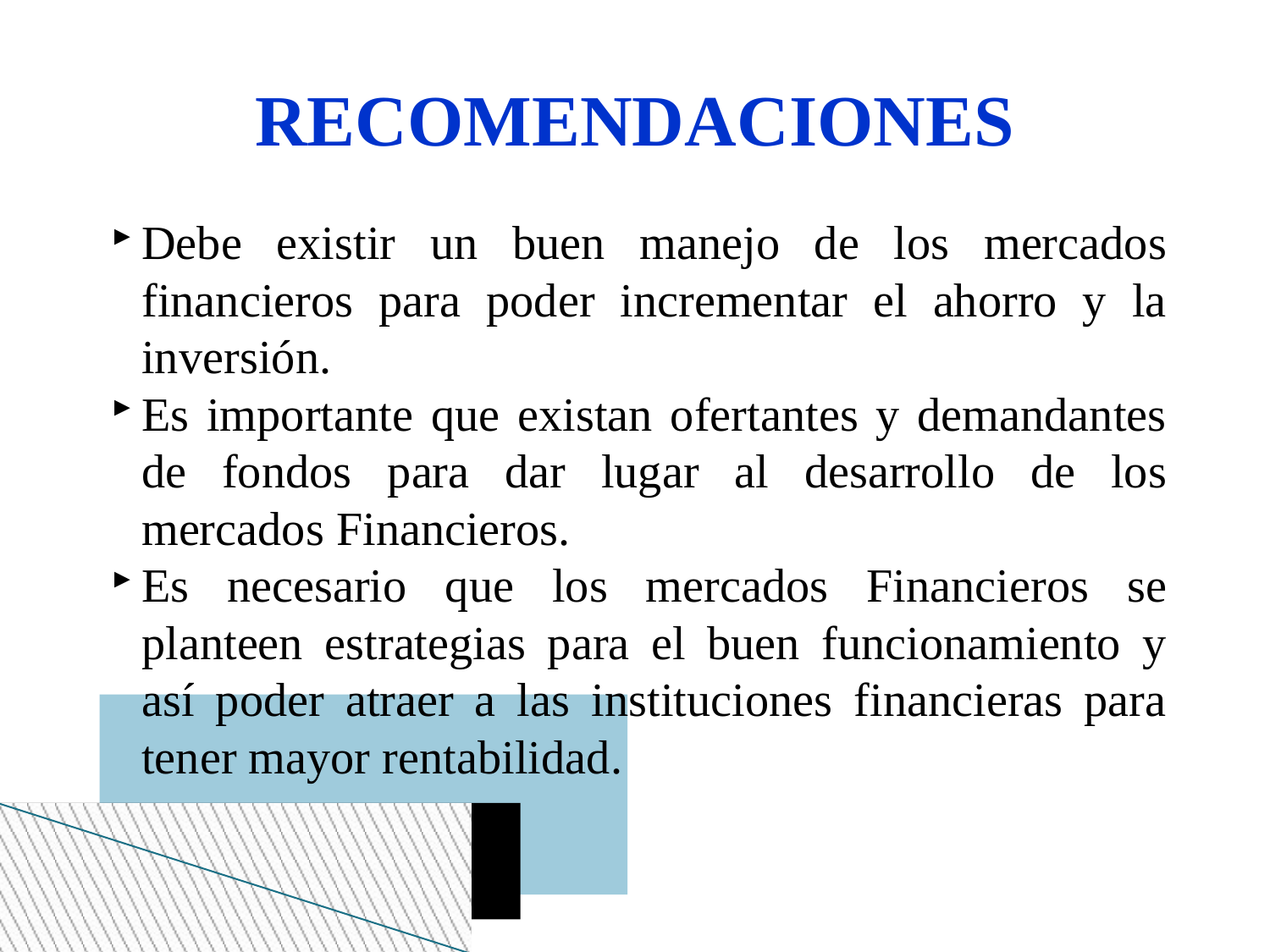

RECOMENDACIONES
Debe existir un buen manejo de los mercados financieros para poder incrementar el ahorro y la inversión.
Es importante que existan ofertantes y demandantes de fondos para dar lugar al desarrollo de los mercados Financieros.
Es necesario que los mercados Financieros se planteen estrategias para el buen funcionamiento y así poder atraer a las instituciones financieras para tener mayor rentabilidad.